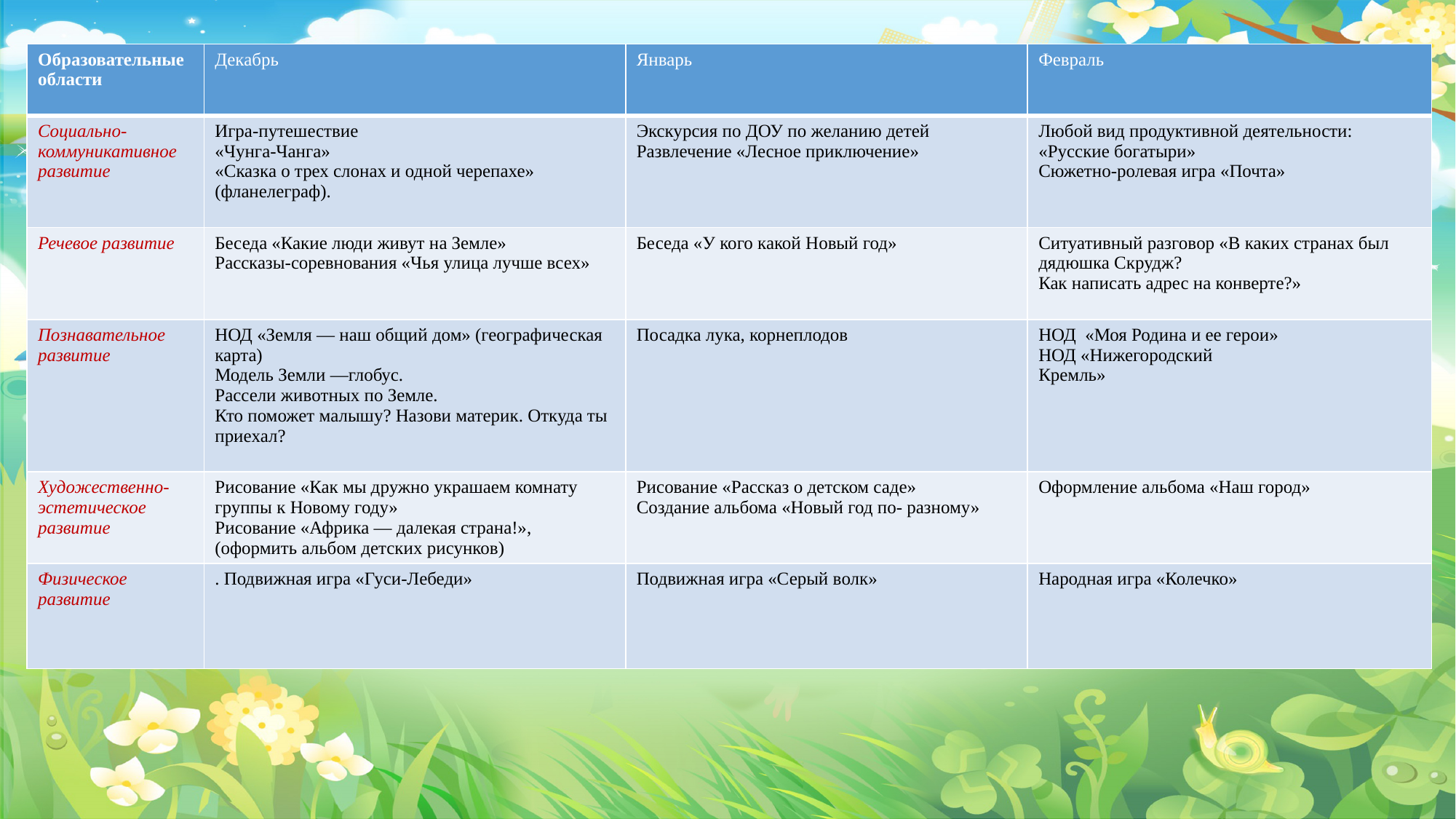

| Образовательные области | Декабрь | Январь | Февраль |
| --- | --- | --- | --- |
| Социально-коммуникативное развитие | Игра-путешествие «Чунга-Чанга» «Сказка о трех слонах и одной черепахе» (фланелеграф). | Экскурсия по ДОУ по желанию детей Развлечение «Лесное приключение» | Любой вид продуктивной деятельности: «Русские богатыри» Сюжетно-ролевая игра «Почта» |
| Речевое развитие | Беседа «Какие люди живут на Земле» Рассказы-соревнования «Чья улица лучше всех» | Беседа «У кого какой Новый год» | Ситуативный разговор «В каких странах был дядюшка Скрудж? Как написать адрес на конверте?» |
| Познавательное развитие | НОД «Земля — наш общий дом» (географическая карта) Модель Земли —глобус. Рассели животных по Земле. Кто поможет малышу? Назови материк. Откуда ты приехал? | Посадка лука, корнеплодов | НОД «Моя Родина и ее герои» НОД «Нижегородский Кремль» |
| Художественно-эстетическое развитие | Рисование «Как мы дружно украшаем комнату группы к Новому году» Рисование «Африка — далекая страна!», (оформить альбом детских рисунков) | Рисование «Рассказ о детском саде» Создание альбома «Новый год по- разному» | Оформление альбома «Наш город» |
| Физическое развитие | . Подвижная игра «Гуси-Лебеди» | Подвижная игра «Серый волк» | Народная игра «Колечко» |